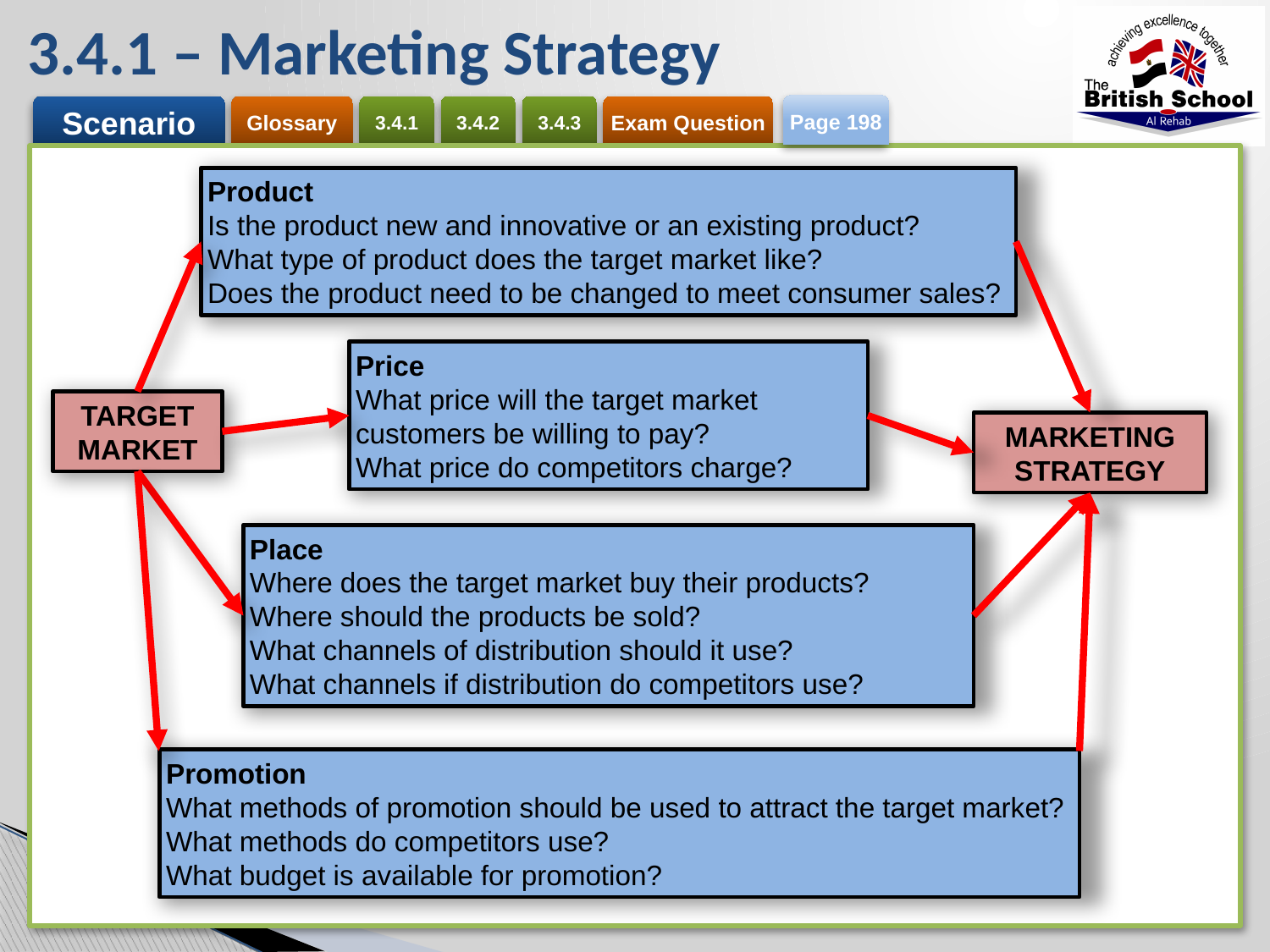

# 3.4.1 – Marketing Strategy
Page 198
Product
Is the product new and innovative or an existing product?
What type of product does the target market like?
Does the product need to be changed to meet consumer sales?
Price
What price will the target market customers be willing to pay?
What price do competitors charge?
TARGET MARKET
MARKETING STRATEGY
Place
Where does the target market buy their products?
Where should the products be sold?
What channels of distribution should it use?
What channels if distribution do competitors use?
Promotion
What methods of promotion should be used to attract the target market?
What methods do competitors use?
What budget is available for promotion?